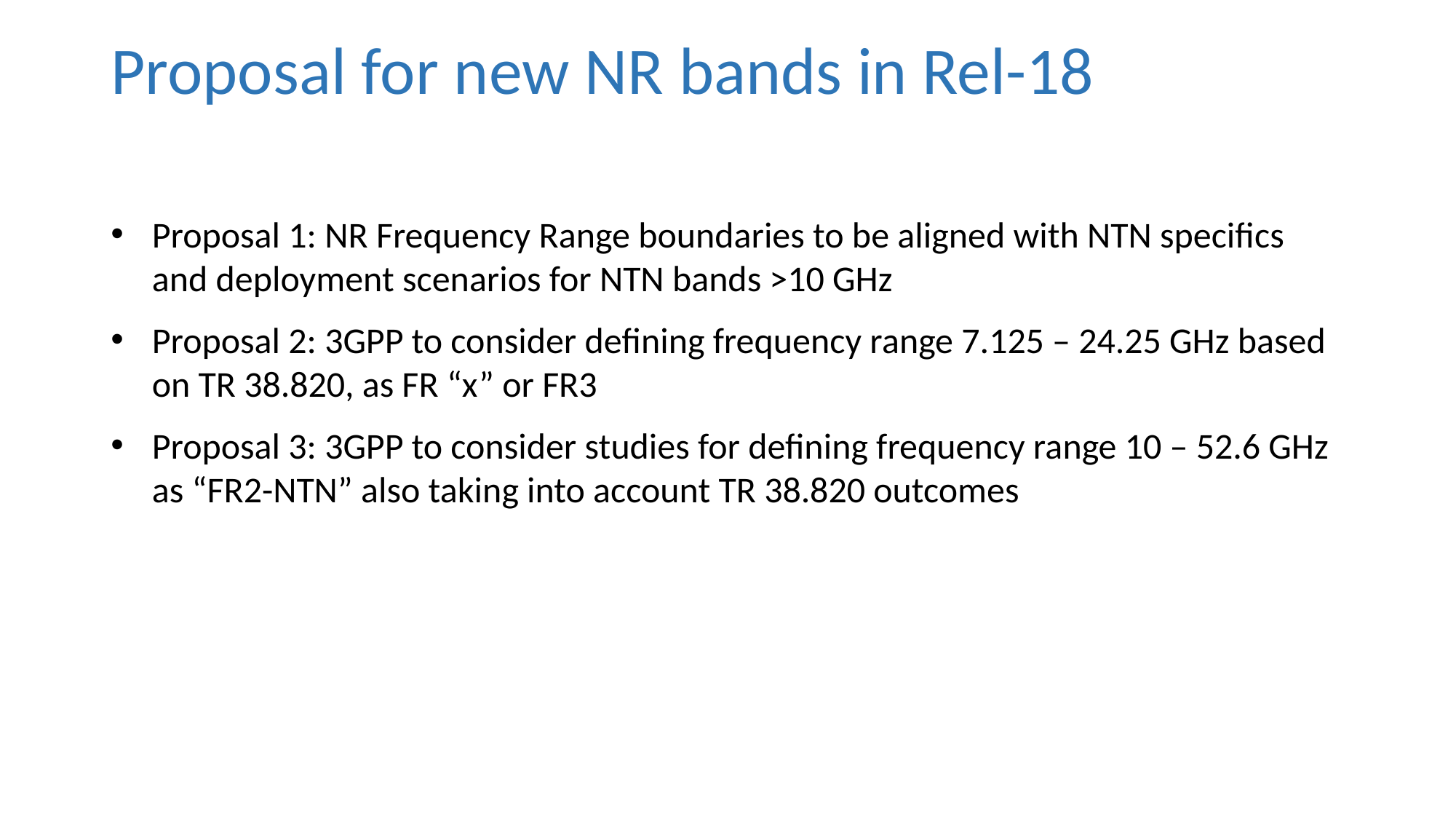

# Proposal for new NR bands in Rel-18
Proposal 1: NR Frequency Range boundaries to be aligned with NTN specifics and deployment scenarios for NTN bands >10 GHz
Proposal 2: 3GPP to consider defining frequency range 7.125 – 24.25 GHz based on TR 38.820, as FR “x” or FR3
Proposal 3: 3GPP to consider studies for defining frequency range 10 – 52.6 GHz as “FR2-NTN” also taking into account TR 38.820 outcomes